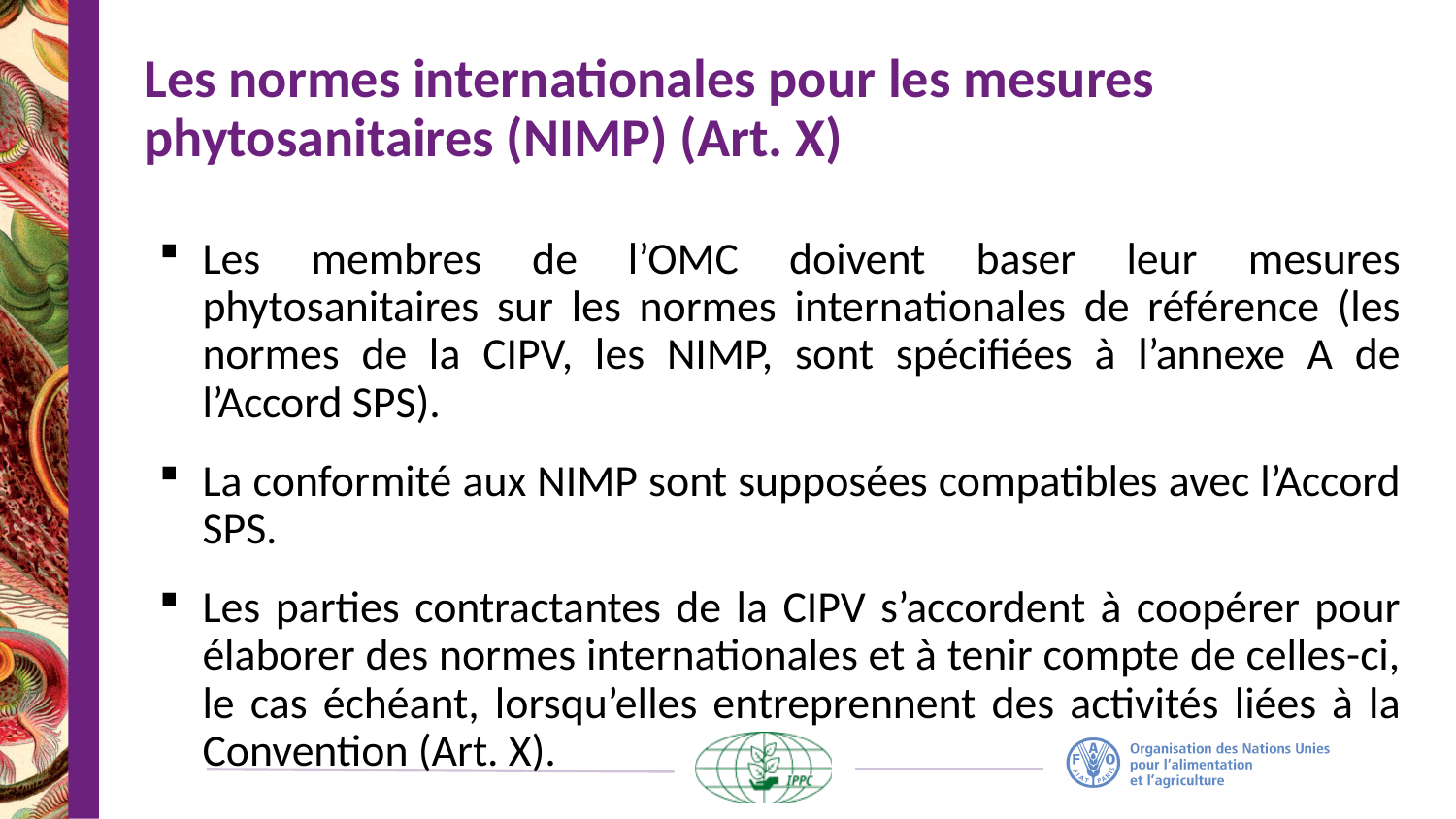

# Les normes internationales pour les mesures phytosanitaires (NIMP) (Art. X)
Les membres de l’OMC doivent baser leur mesures phytosanitaires sur les normes internationales de référence (les normes de la CIPV, les NIMP, sont spécifiées à l’annexe A de l’Accord SPS).
La conformité aux NIMP sont supposées compatibles avec l’Accord SPS.
Les parties contractantes de la CIPV s’accordent à coopérer pour élaborer des normes internationales et à tenir compte de celles-ci, le cas échéant, lorsqu’elles entreprennent des activités liées à la Convention (Art. X).